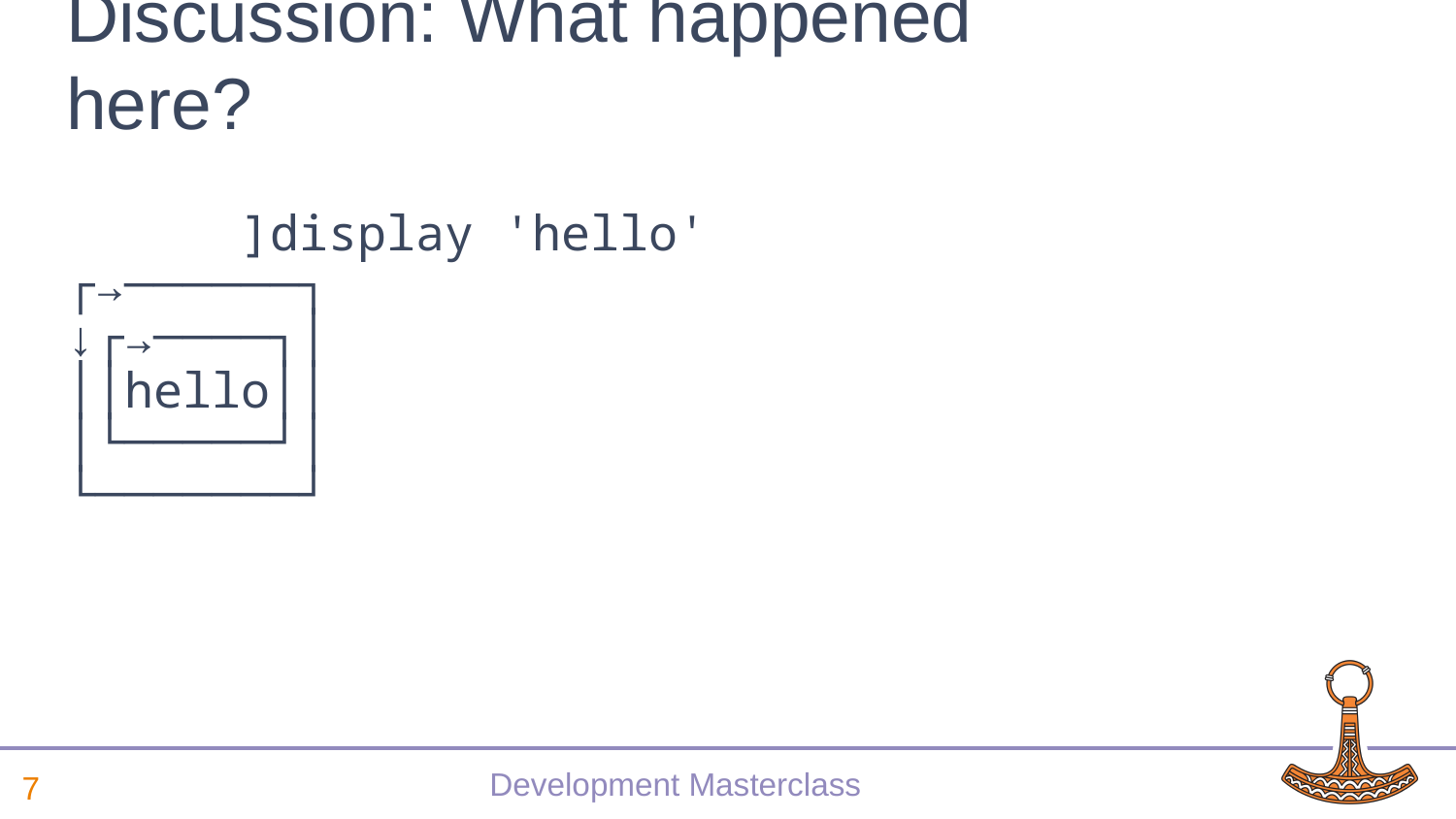

# Discussion: What happened here?
      ]display 'hello'
┌→──────┐
↓┌→────┐│
││hello││
│└─────┘│
└───────┘